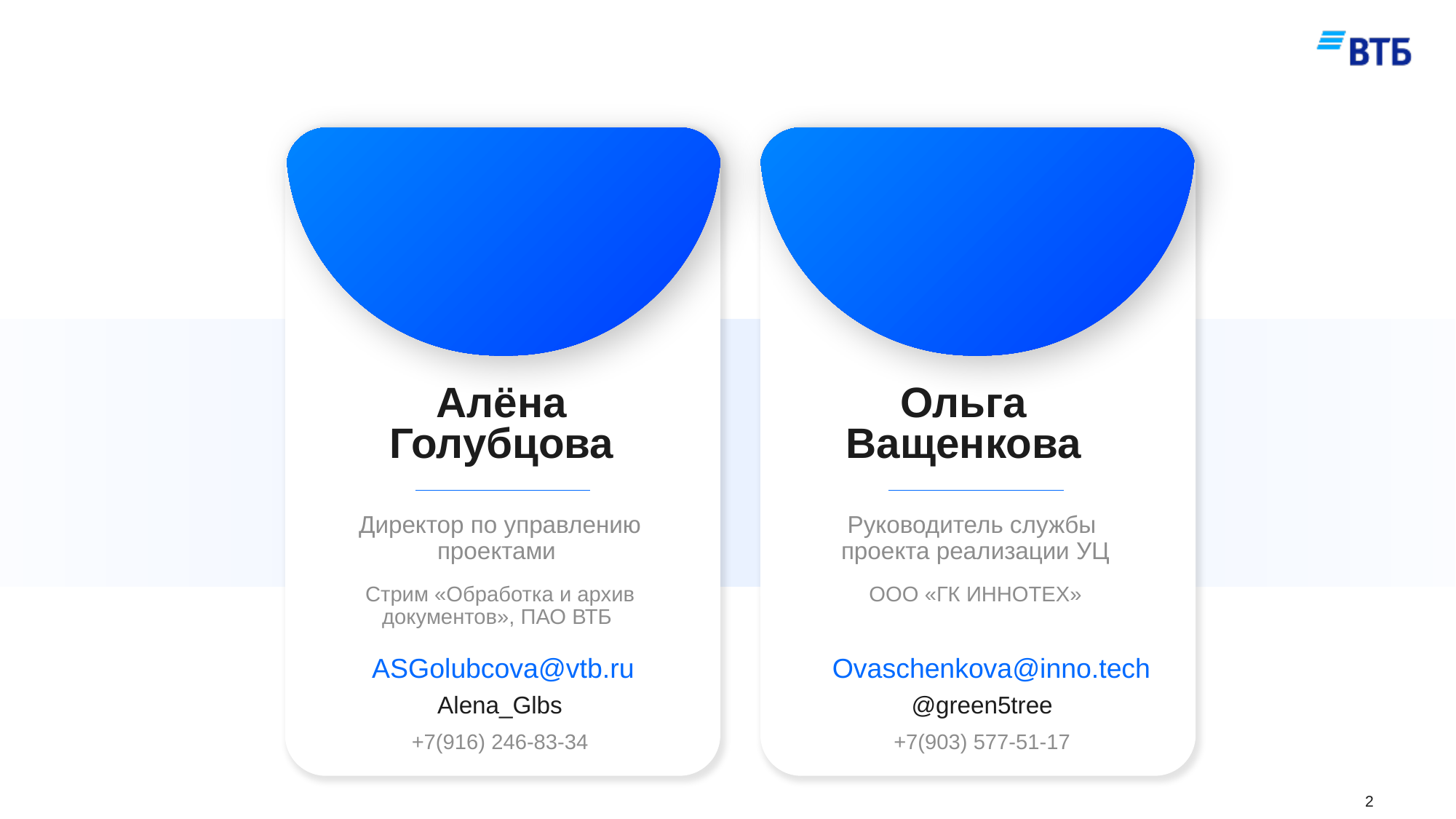

Алёна
Голубцова

Директор по управлению проектами
Стрим «Обработка и архив документов», ПАО ВТБ
ASGolubcova@vtb.ru
Alena_Glbs
+7(916) 246-83-34

Ольга
Ващенкова

Руководитель службы
проекта реализации УЦ
ООО «ГК ИННОТЕХ»

Ovaschenkova@inno.tech
@green5tree
+7(903) 577-51-17